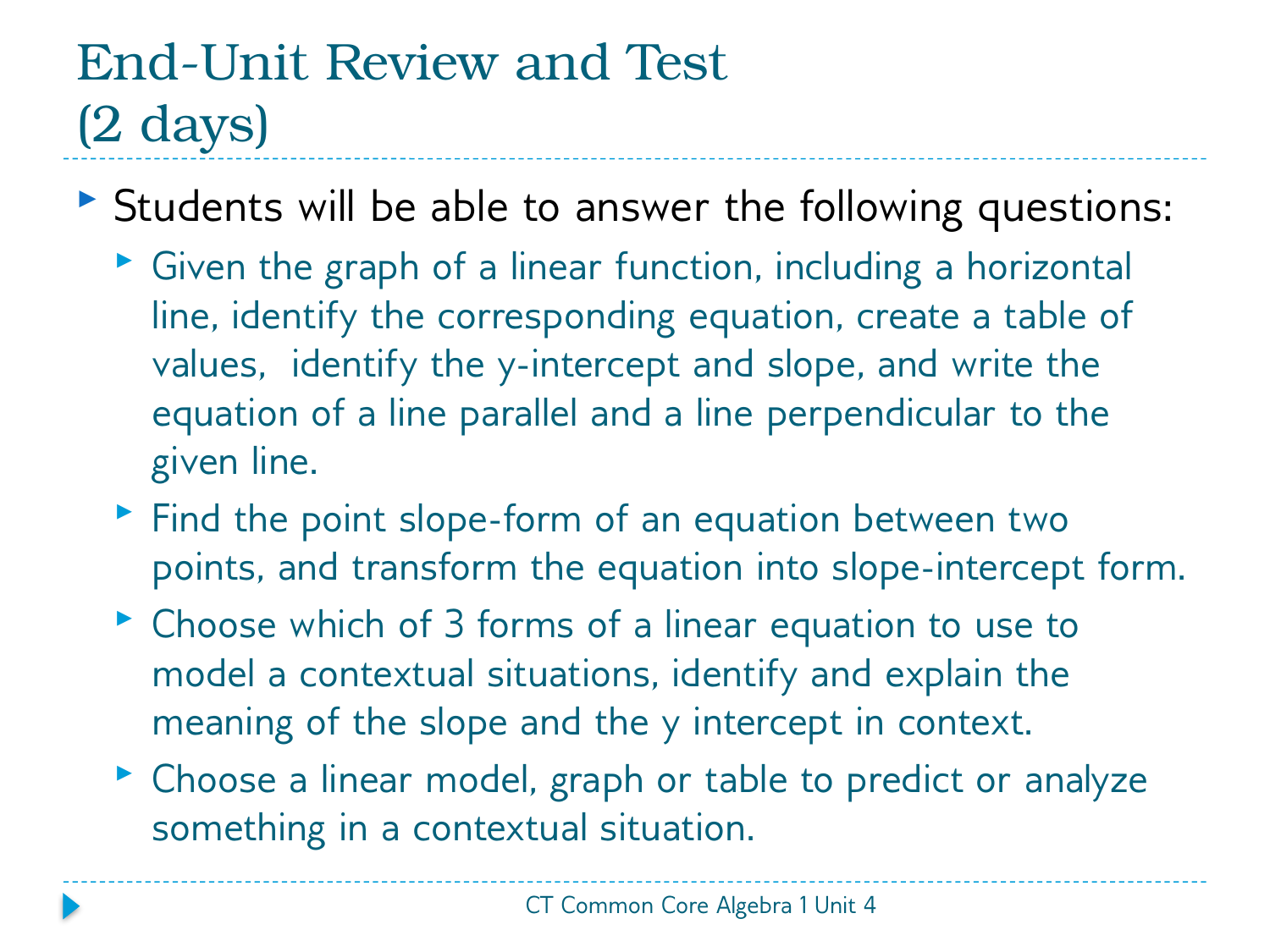

# End-Unit Review and Test (2 days)
Students will be able to answer the following questions:
Given the graph of a linear function, including a horizontal line, identify the corresponding equation, create a table of values,  identify the y-intercept and slope, and write the equation of a line parallel and a line perpendicular to the given line.
Find the point slope-form of an equation between two points, and transform the equation into slope-intercept form.
Choose which of 3 forms of a linear equation to use to model a contextual situations, identify and explain the meaning of the slope and the y intercept in context.
Choose a linear model, graph or table to predict or analyze something in a contextual situation.
CT Common Core Algebra 1 Unit 4